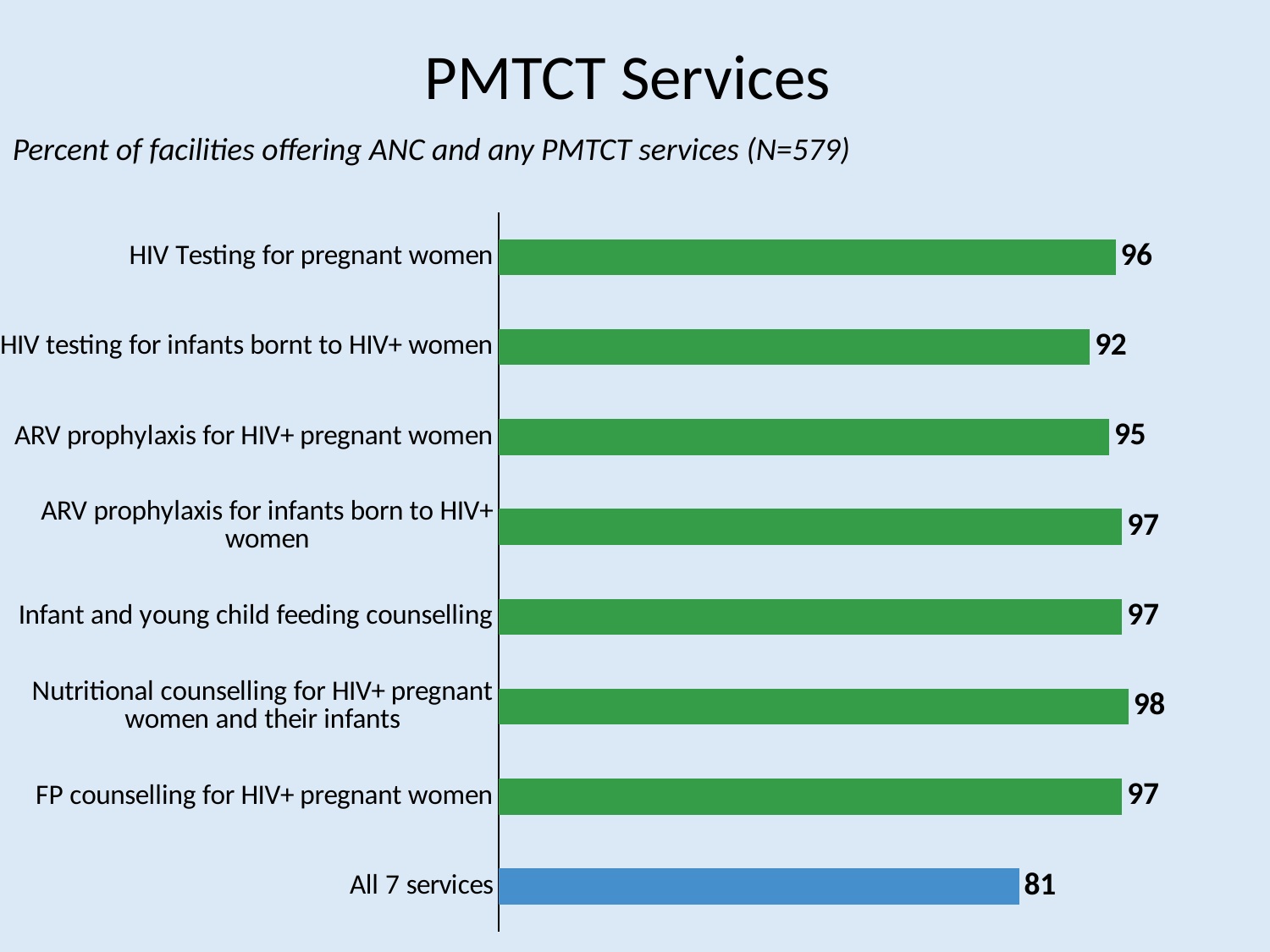

# PMTCT Services
Percent of facilities offering ANC and any PMTCT services (N=579)

### Chart

| Category | Column2 |
|---|---|
| All 7 services | 81.0 |
| FP counselling for HIV+ pregnant women | 97.0 |
| Nutritional counselling for HIV+ pregnant women and their infants | 98.0 |
| Infant and young child feeding counselling | 97.0 |
| ARV prophylaxis for infants born to HIV+ women | 97.0 |
| ARV prophylaxis for HIV+ pregnant women | 95.0 |
| HIV testing for infants bornt to HIV+ women | 92.0 |
| HIV Testing for pregnant women | 96.0 |